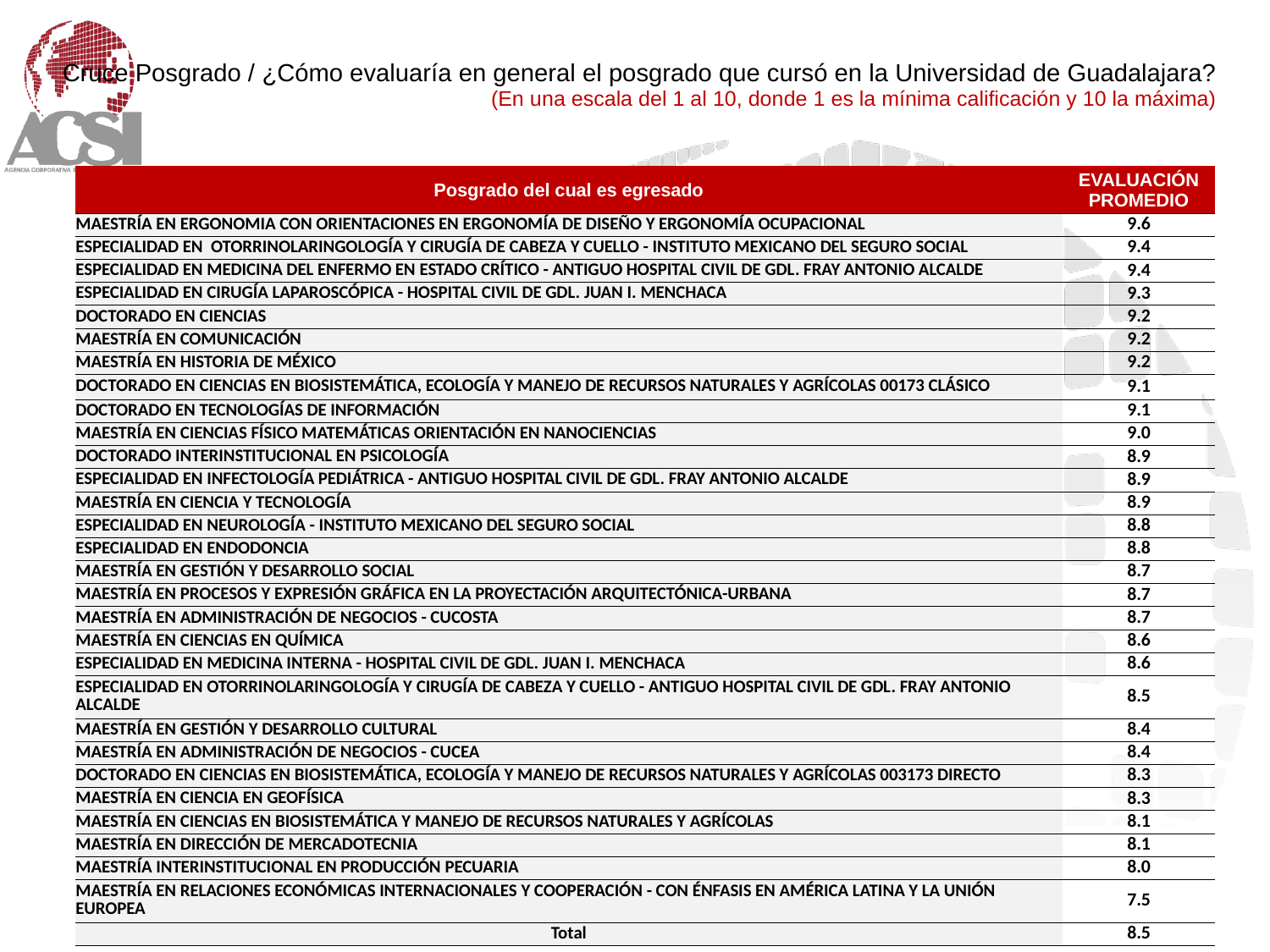

Cruce Posgrado / ¿Cómo evaluaría en general el posgrado que cursó en la Universidad de Guadalajara?
(En una escala del 1 al 10, donde 1 es la mínima calificación y 10 la máxima)
| Posgrado del cual es egresado | EVALUACIÓN PROMEDIO |
| --- | --- |
| MAESTRÍA EN ERGONOMIA CON ORIENTACIONES EN ERGONOMÍA DE DISEÑO Y ERGONOMÍA OCUPACIONAL | 9.6 |
| ESPECIALIDAD EN OTORRINOLARINGOLOGÍA Y CIRUGÍA DE CABEZA Y CUELLO - INSTITUTO MEXICANO DEL SEGURO SOCIAL | 9.4 |
| ESPECIALIDAD EN MEDICINA DEL ENFERMO EN ESTADO CRÍTICO - ANTIGUO HOSPITAL CIVIL DE GDL. FRAY ANTONIO ALCALDE | 9.4 |
| ESPECIALIDAD EN CIRUGÍA LAPAROSCÓPICA - HOSPITAL CIVIL DE GDL. JUAN I. MENCHACA | 9.3 |
| DOCTORADO EN CIENCIAS | 9.2 |
| MAESTRÍA EN COMUNICACIÓN | 9.2 |
| MAESTRÍA EN HISTORIA DE MÉXICO | 9.2 |
| DOCTORADO EN CIENCIAS EN BIOSISTEMÁTICA, ECOLOGÍA Y MANEJO DE RECURSOS NATURALES Y AGRÍCOLAS 00173 CLÁSICO | 9.1 |
| DOCTORADO EN TECNOLOGÍAS DE INFORMACIÓN | 9.1 |
| MAESTRÍA EN CIENCIAS FÍSICO MATEMÁTICAS ORIENTACIÓN EN NANOCIENCIAS | 9.0 |
| DOCTORADO INTERINSTITUCIONAL EN PSICOLOGÍA | 8.9 |
| ESPECIALIDAD EN INFECTOLOGÍA PEDIÁTRICA - ANTIGUO HOSPITAL CIVIL DE GDL. FRAY ANTONIO ALCALDE | 8.9 |
| MAESTRÍA EN CIENCIA Y TECNOLOGÍA | 8.9 |
| ESPECIALIDAD EN NEUROLOGÍA - INSTITUTO MEXICANO DEL SEGURO SOCIAL | 8.8 |
| ESPECIALIDAD EN ENDODONCIA | 8.8 |
| MAESTRÍA EN GESTIÓN Y DESARROLLO SOCIAL | 8.7 |
| MAESTRÍA EN PROCESOS Y EXPRESIÓN GRÁFICA EN LA PROYECTACIÓN ARQUITECTÓNICA-URBANA | 8.7 |
| MAESTRÍA EN ADMINISTRACIÓN DE NEGOCIOS - CUCOSTA | 8.7 |
| MAESTRÍA EN CIENCIAS EN QUÍMICA | 8.6 |
| ESPECIALIDAD EN MEDICINA INTERNA - HOSPITAL CIVIL DE GDL. JUAN I. MENCHACA | 8.6 |
| ESPECIALIDAD EN OTORRINOLARINGOLOGÍA Y CIRUGÍA DE CABEZA Y CUELLO - ANTIGUO HOSPITAL CIVIL DE GDL. FRAY ANTONIO ALCALDE | 8.5 |
| MAESTRÍA EN GESTIÓN Y DESARROLLO CULTURAL | 8.4 |
| MAESTRÍA EN ADMINISTRACIÓN DE NEGOCIOS - CUCEA | 8.4 |
| DOCTORADO EN CIENCIAS EN BIOSISTEMÁTICA, ECOLOGÍA Y MANEJO DE RECURSOS NATURALES Y AGRÍCOLAS 003173 DIRECTO | 8.3 |
| MAESTRÍA EN CIENCIA EN GEOFÍSICA | 8.3 |
| MAESTRÍA EN CIENCIAS EN BIOSISTEMÁTICA Y MANEJO DE RECURSOS NATURALES Y AGRÍCOLAS | 8.1 |
| MAESTRÍA EN DIRECCIÓN DE MERCADOTECNIA | 8.1 |
| MAESTRÍA INTERINSTITUCIONAL EN PRODUCCIÓN PECUARIA | 8.0 |
| MAESTRÍA EN RELACIONES ECONÓMICAS INTERNACIONALES Y COOPERACIÓN - CON ÉNFASIS EN AMÉRICA LATINA Y LA UNIÓN EUROPEA | 7.5 |
| Total | 8.5 |